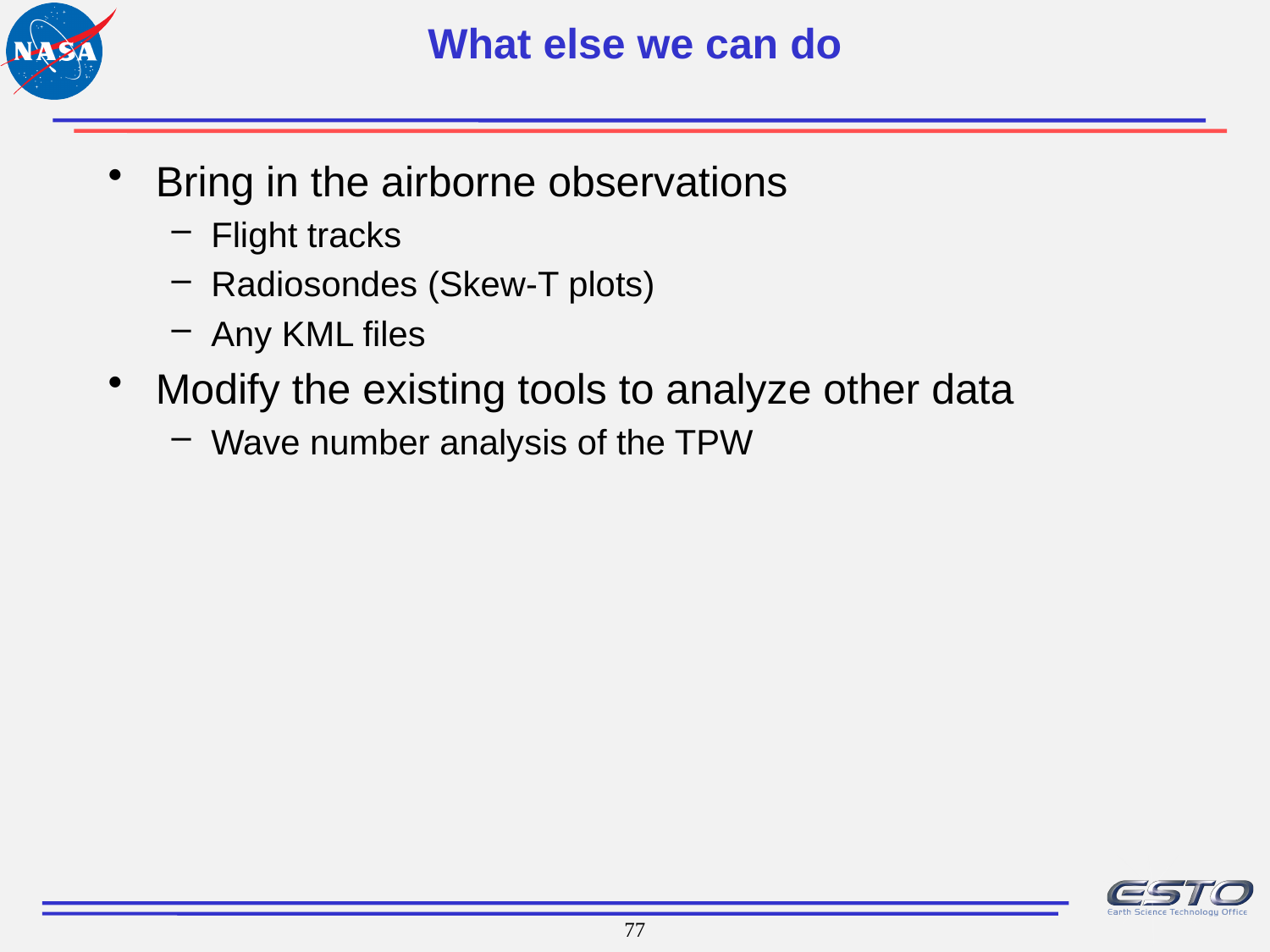

# What else we can do
Bring in the airborne observations
Flight tracks
Radiosondes (Skew-T plots)
Any KML files
Modify the existing tools to analyze other data
Wave number analysis of the TPW